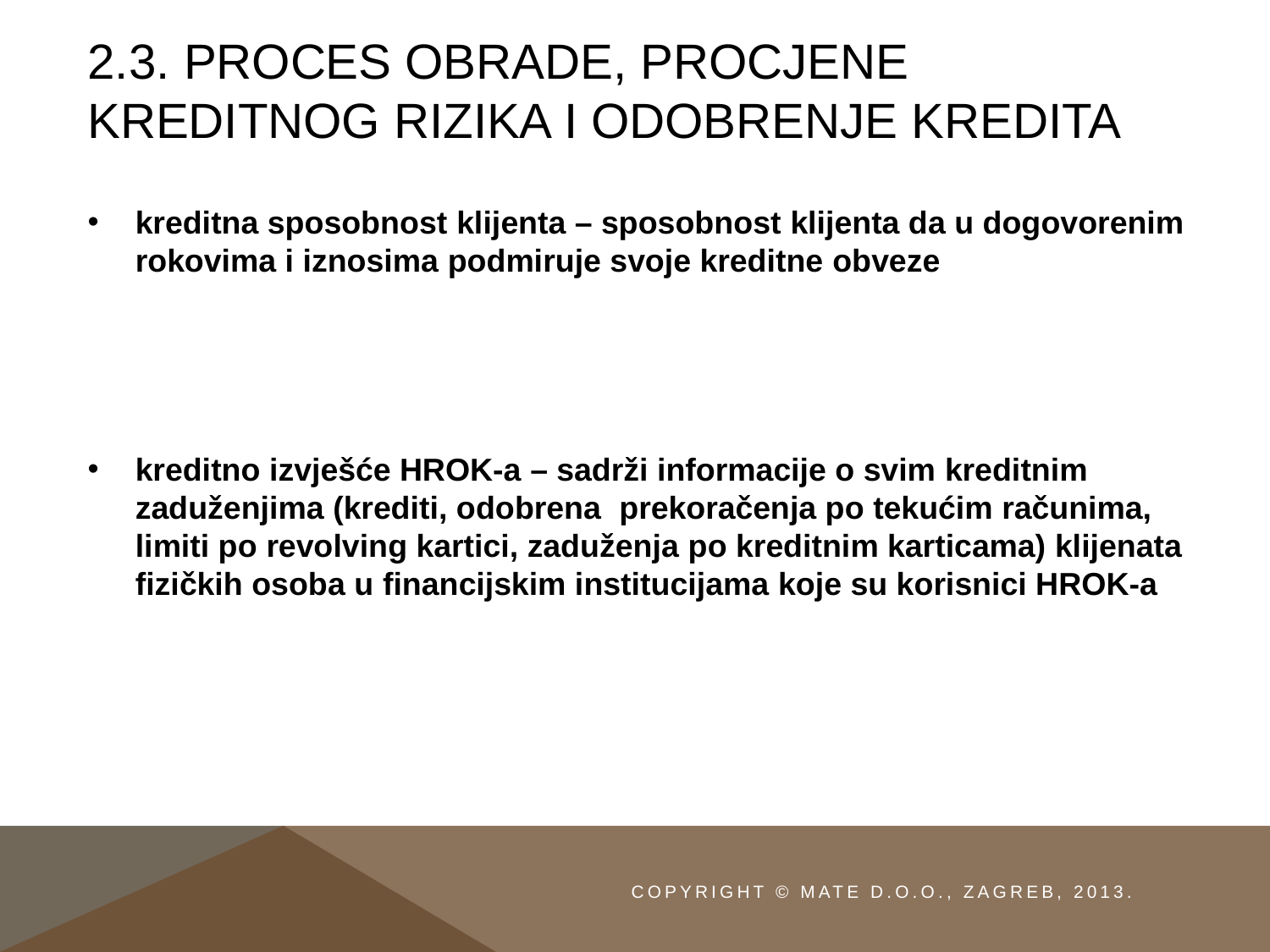

# 2.3. Proces obrade, procjene kreditnog rizika i odobrenje kredita
kreditna sposobnost klijenta – sposobnost klijenta da u dogovorenim rokovima i iznosima podmiruje svoje kreditne obveze

kreditno izvješće HROK-a – sadrži informacije o svim kreditnim zaduženjima (krediti, odobrena  prekoračenja po tekućim računima, limiti po revolving kartici, zaduženja po kreditnim karticama) klijenata fizičkih osoba u financijskim institucijama koje su korisnici HROK-a
Copyright © MATE d.o.o., Zagreb, 2013.